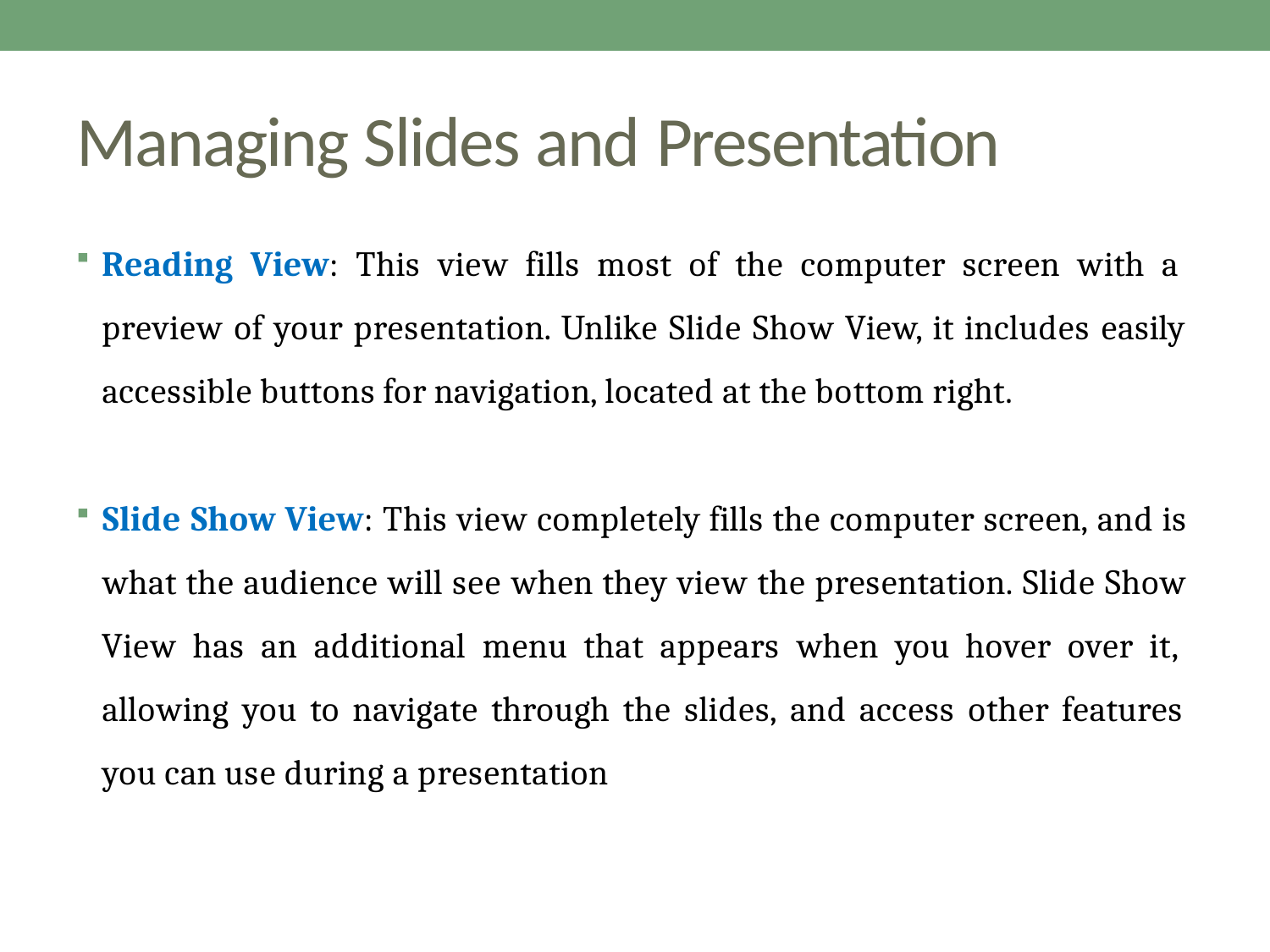

# Managing Slides and Presentation
Reading View: This view fills most of the computer screen with a  preview of your presentation. Unlike Slide Show View, it includes easily  accessible buttons for navigation, located at the bottom right.

Slide Show View: This view completely fills the computer screen, and is  what the audience will see when they view the presentation. Slide Show  View has an additional menu that appears when you hover over it,  allowing you to navigate through the slides, and access other features  you can use during a presentation